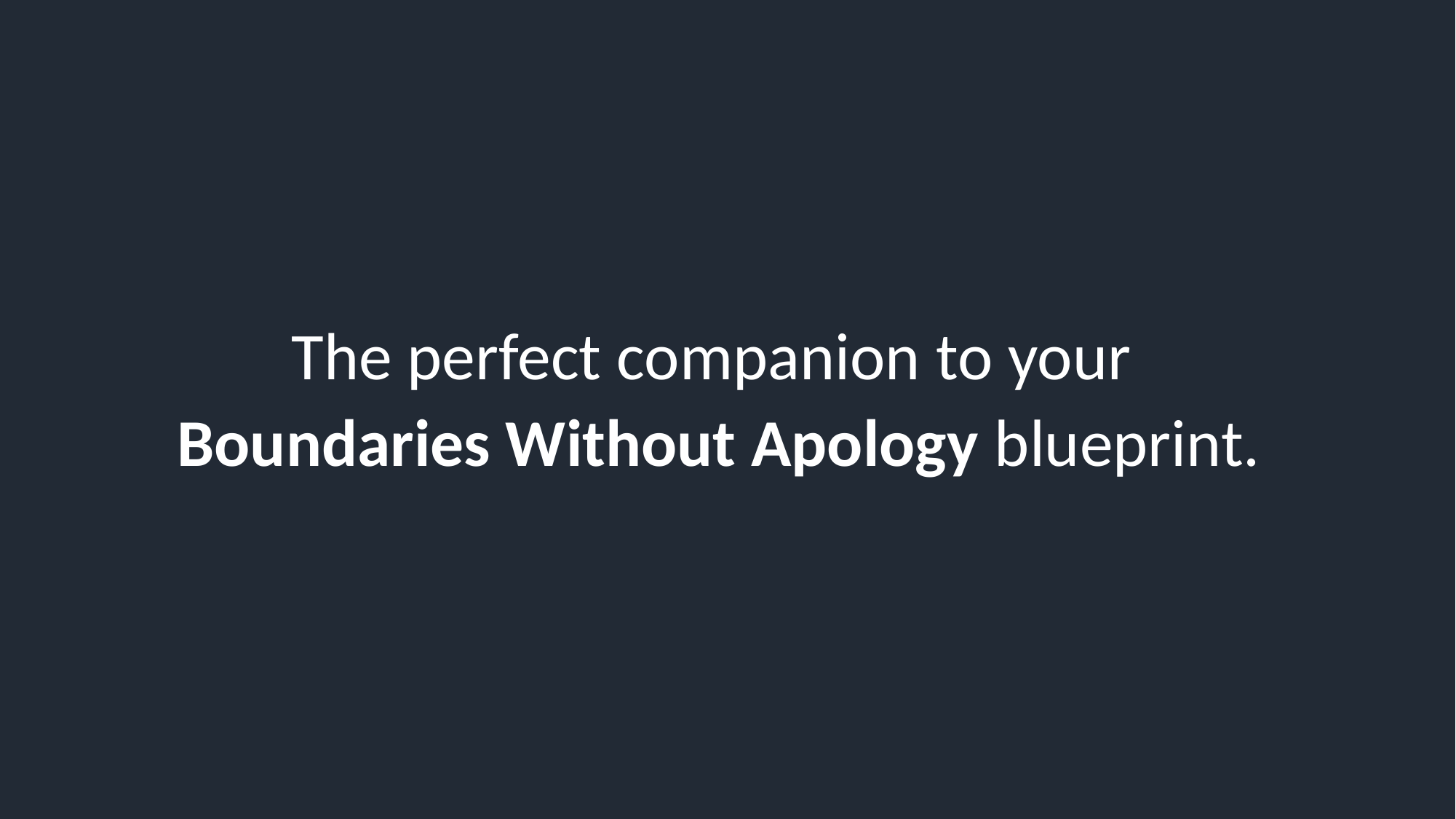

The perfect companion to your
Boundaries Without Apology blueprint.